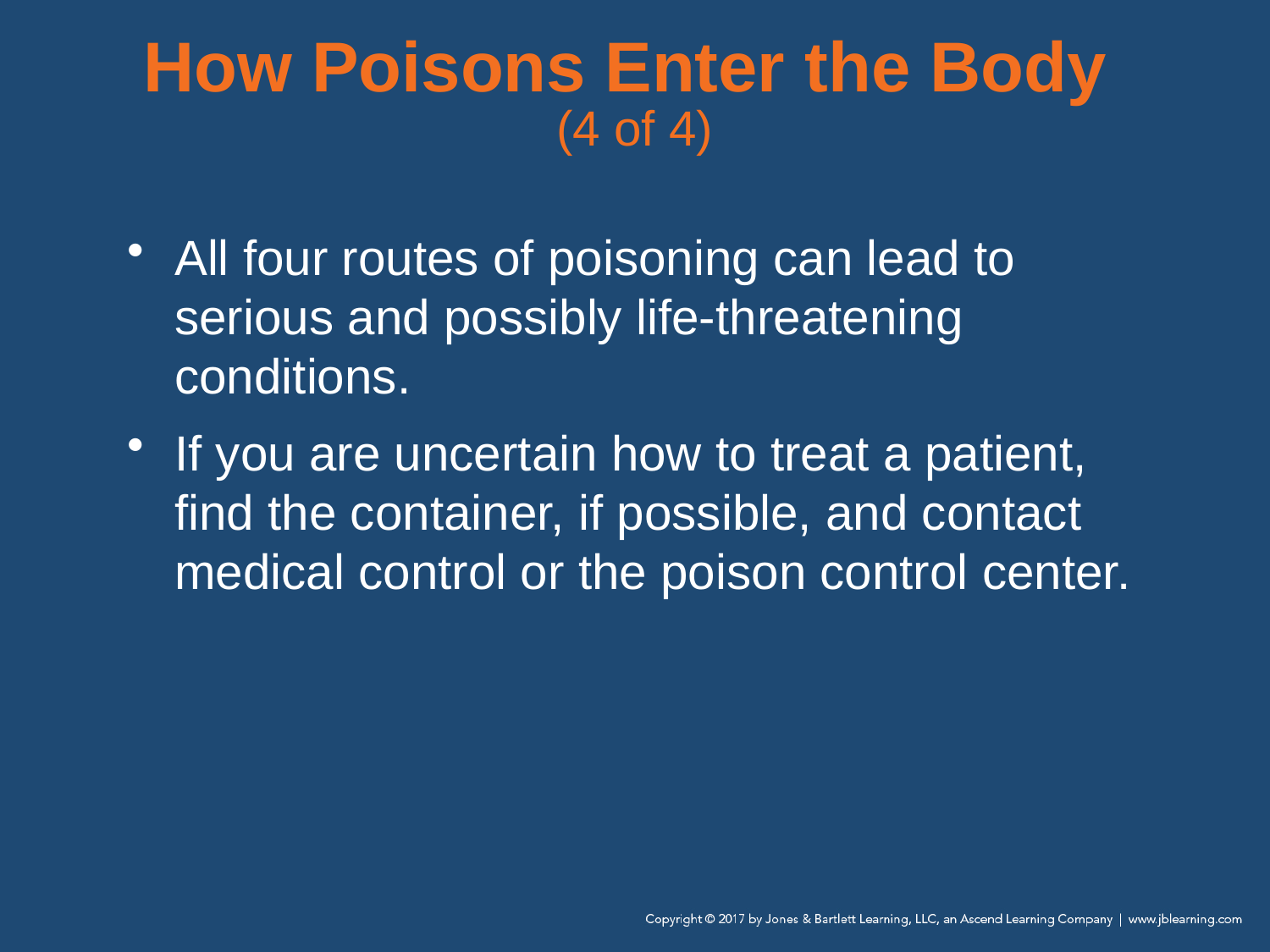

# How Poisons Enter the Body (4 of 4)
All four routes of poisoning can lead to serious and possibly life-threatening conditions.
If you are uncertain how to treat a patient, find the container, if possible, and contact medical control or the poison control center.